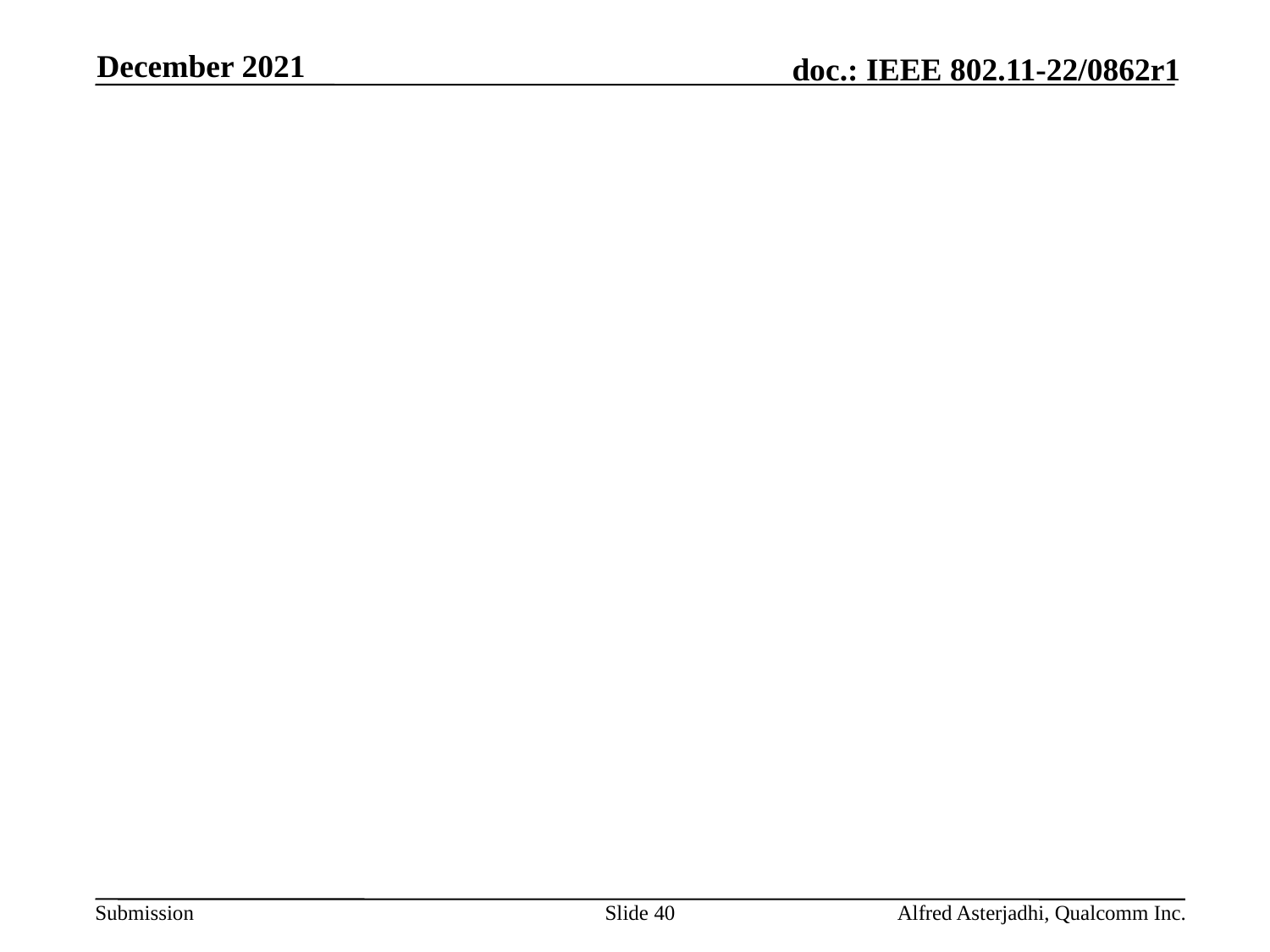

December 2021
#

Slide 40
Alfred Asterjadhi, Qualcomm Inc.